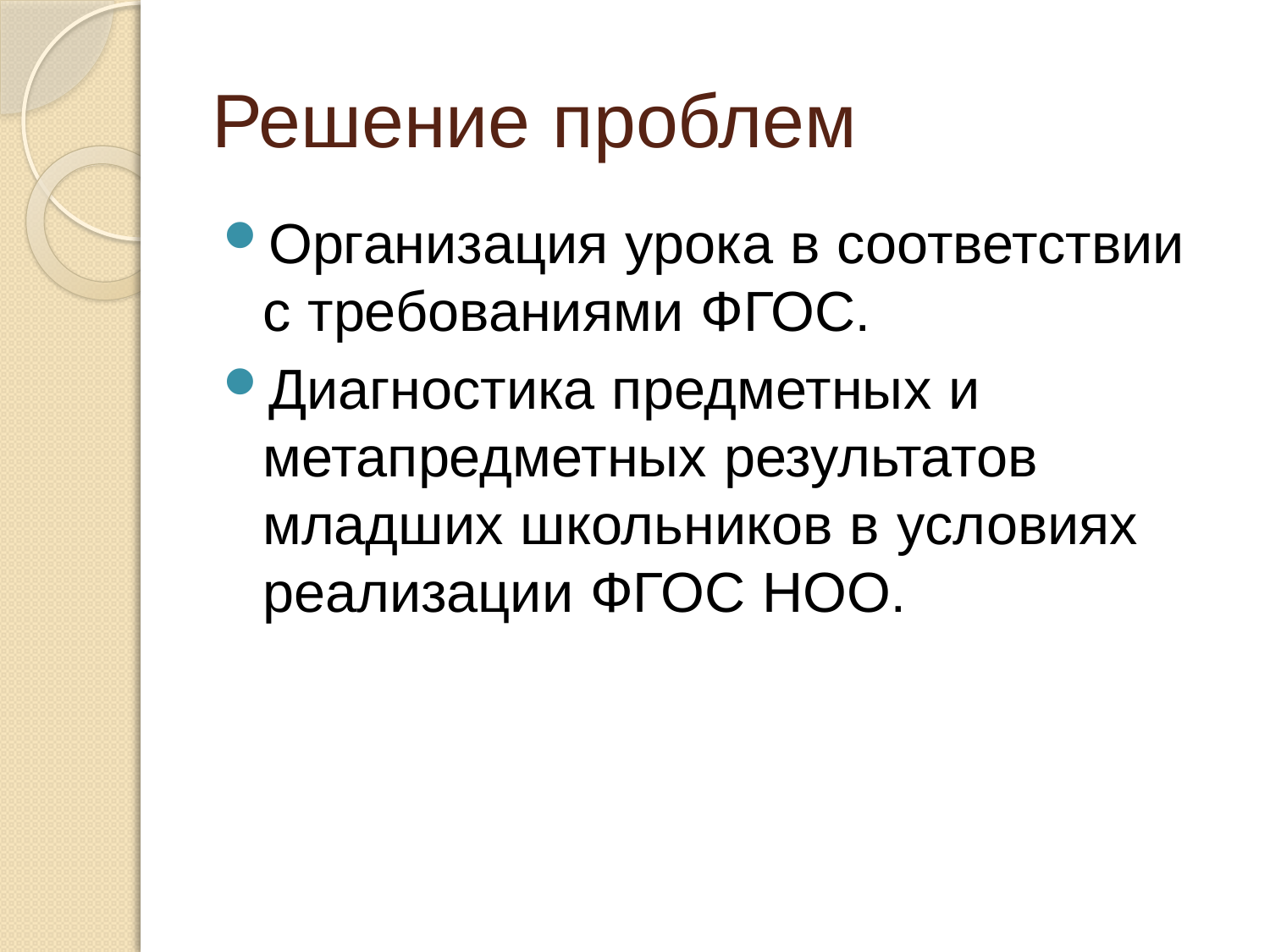

# Решение проблем
Организация урока в соответствии с требованиями ФГОС.
Диагностика предметных и метапредметных результатов младших школьников в условиях реализации ФГОС НОО.